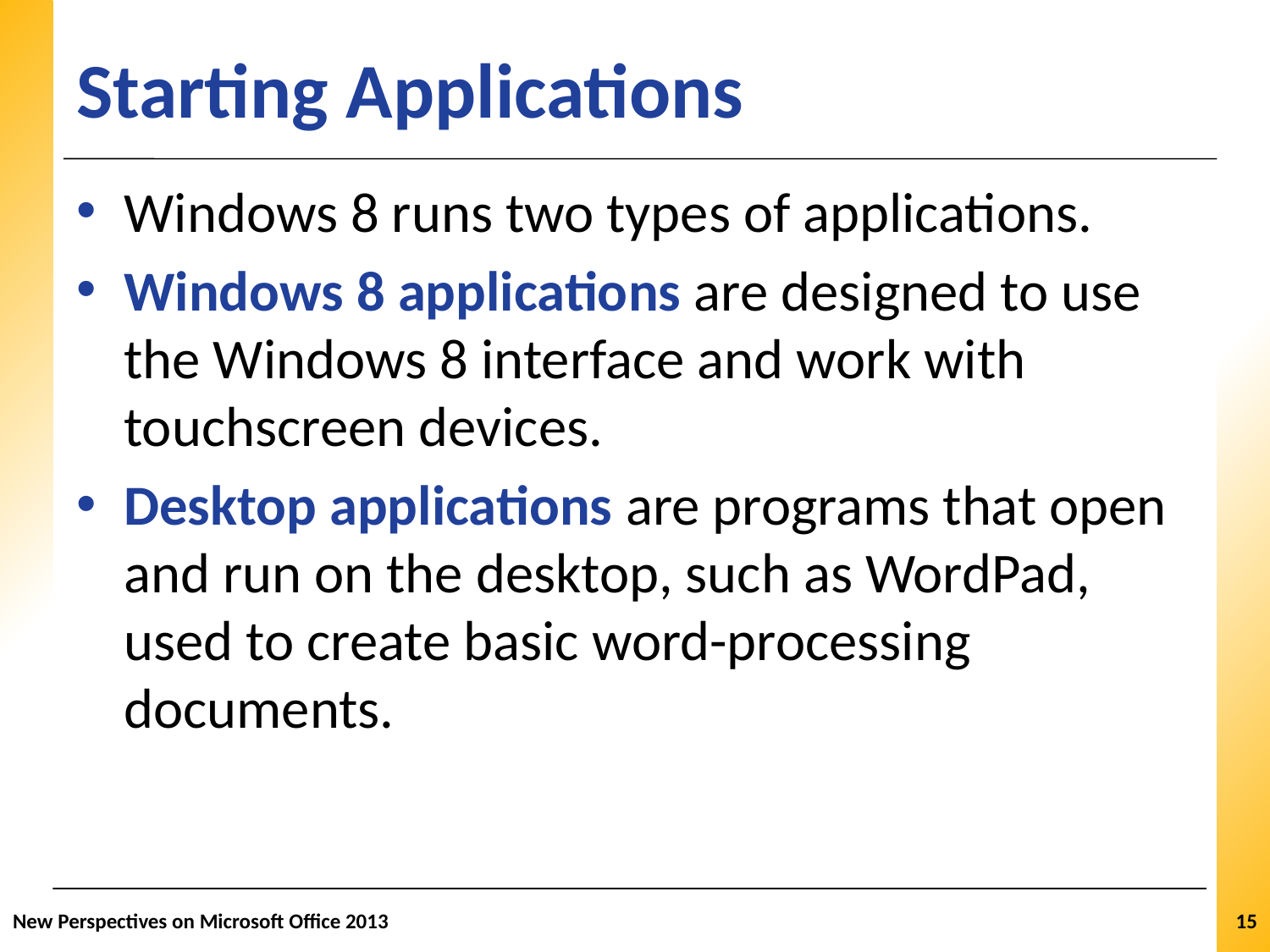

# Starting Applications
Windows 8 runs two types of applications.
Windows 8 applications are designed to use the Windows 8 interface and work with touchscreen devices.
Desktop applications are programs that open and run on the desktop, such as WordPad, used to create basic word-processing documents.
New Perspectives on Microsoft Office 2013
15